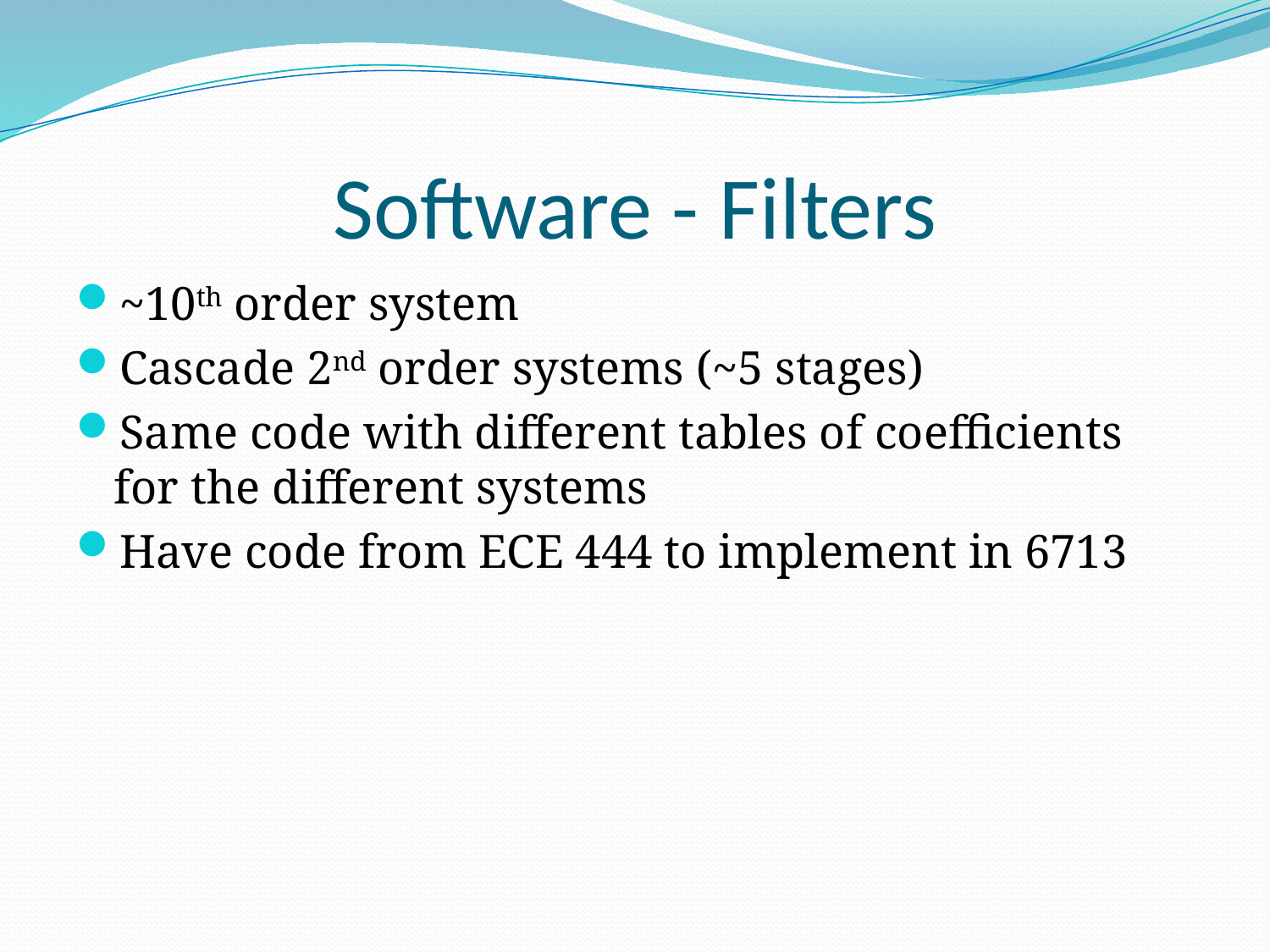

# Software - Filters
~10th order system
Cascade 2nd order systems (~5 stages)
Same code with different tables of coefficients for the different systems
Have code from ECE 444 to implement in 6713